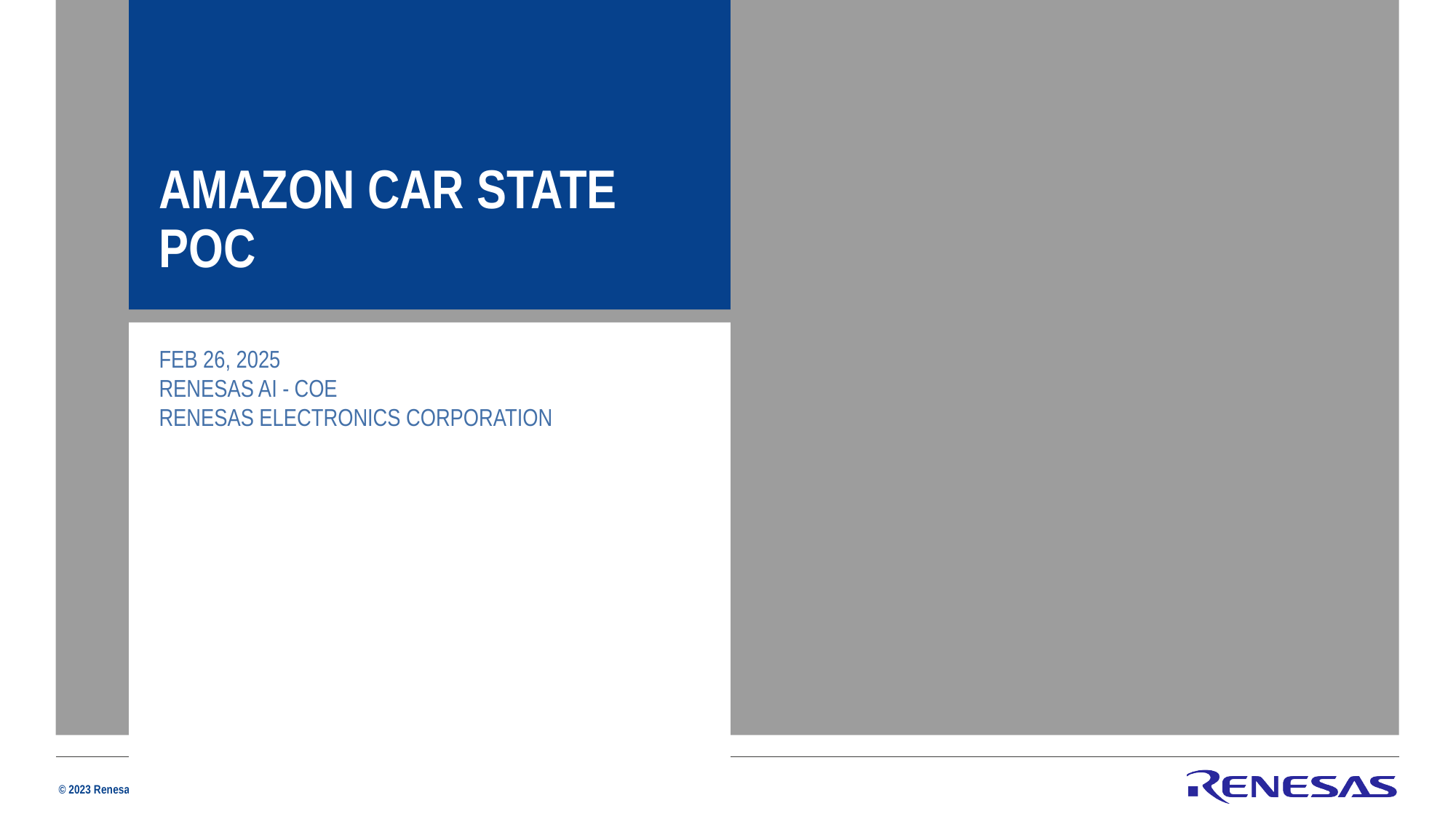

Amazon car State PoC
Feb 26, 2025
Renesas AI - COE
Renesas Electronics Corporation